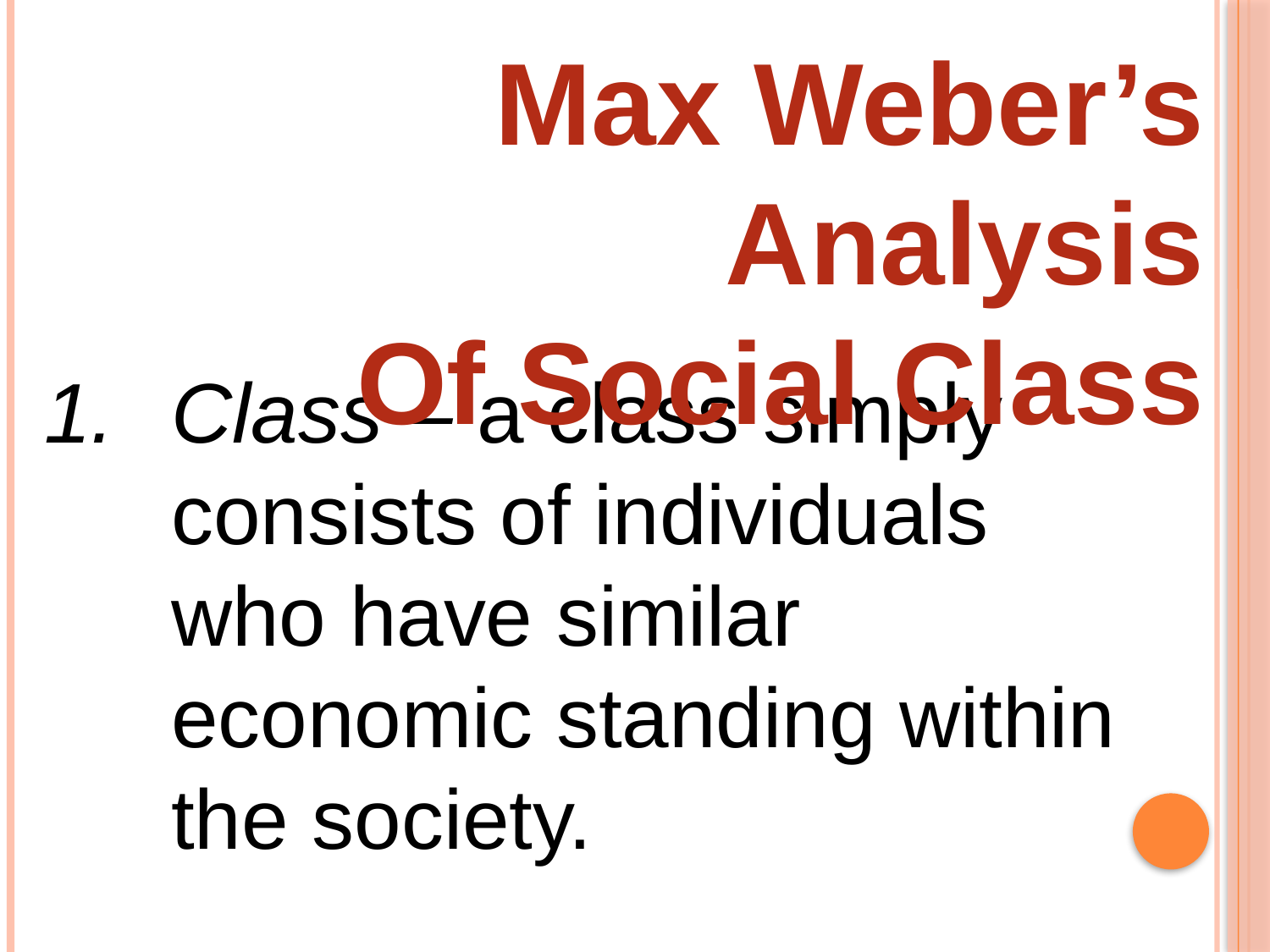

Max Weber’s Analysis
Of Social Class
Class – a class simply consists of individuals who have similar economic standing within the society.